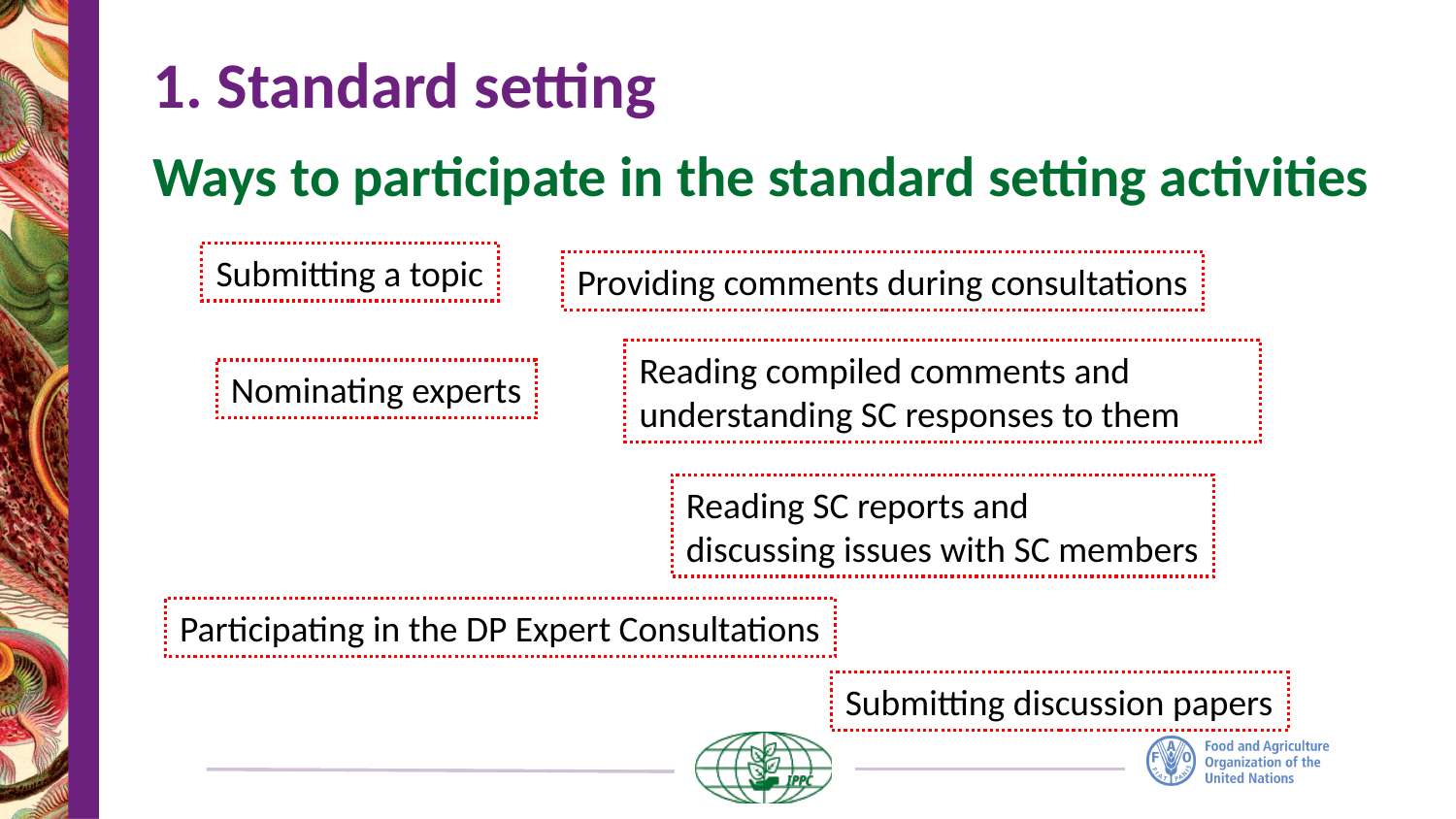

# 1. Standard setting
Ways to participate in the standard setting activities
Submitting a topic
Providing comments during consultations
Reading compiled comments and understanding SC responses to them
Nominating experts
Reading SC reports and
discussing issues with SC members
Participating in the DP Expert Consultations
Submitting discussion papers